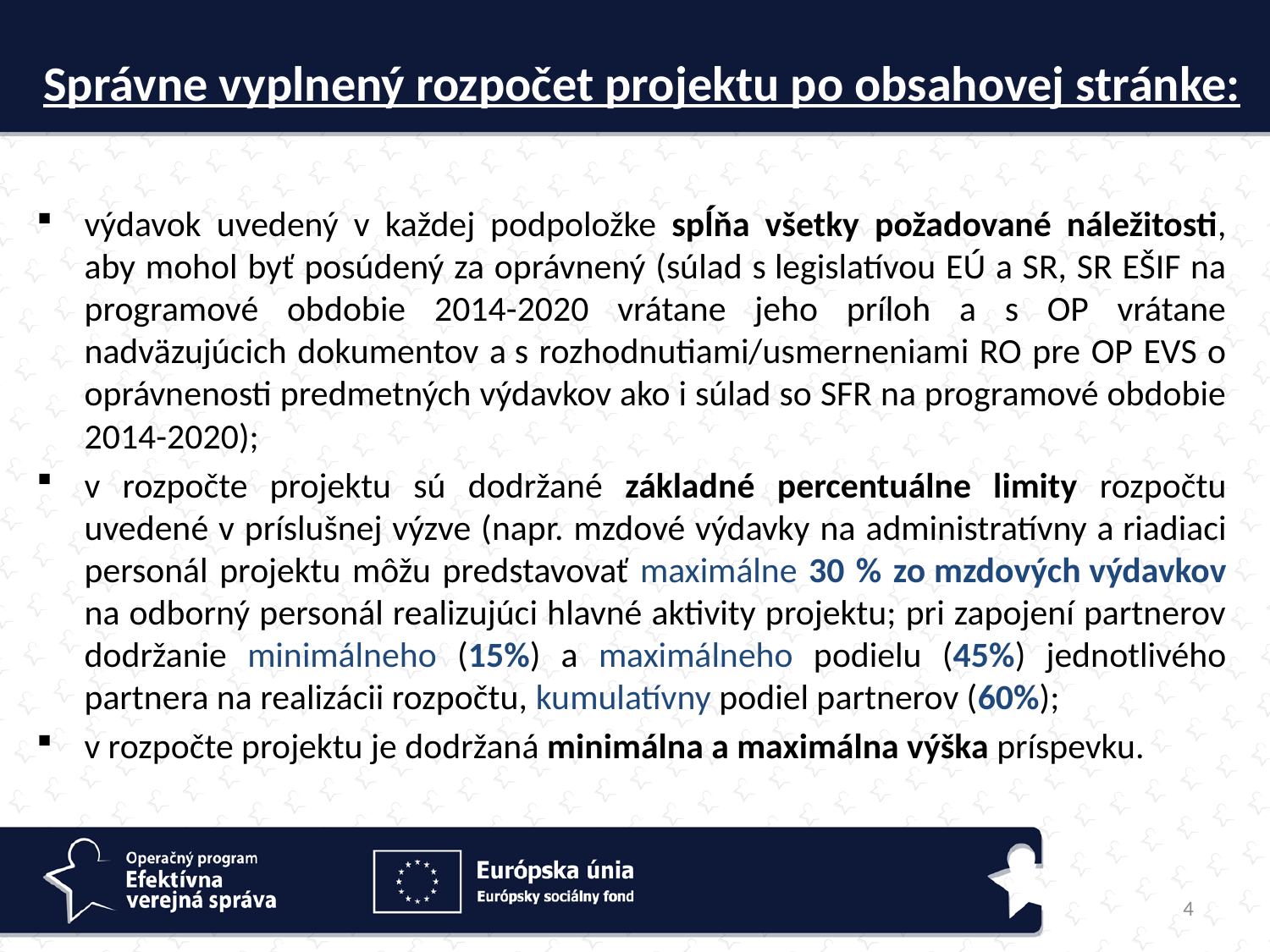

Správne vyplnený rozpočet projektu po obsahovej stránke:
výdavok uvedený v každej podpoložke spĺňa všetky požadované náležitosti, aby mohol byť posúdený za oprávnený (súlad s legislatívou EÚ a SR, SR EŠIF na programové obdobie 2014-2020 vrátane jeho príloh a s OP vrátane nadväzujúcich dokumentov a s rozhodnutiami/usmerneniami RO pre OP EVS o oprávnenosti predmetných výdavkov ako i súlad so SFR na programové obdobie 2014-2020);
v rozpočte projektu sú dodržané základné percentuálne limity rozpočtu uvedené v príslušnej výzve (napr. mzdové výdavky na administratívny a riadiaci personál projektu môžu predstavovať maximálne 30 % zo mzdových výdavkov na odborný personál realizujúci hlavné aktivity projektu; pri zapojení partnerov dodržanie minimálneho (15%) a maximálneho podielu (45%) jednotlivého partnera na realizácii rozpočtu, kumulatívny podiel partnerov (60%);
v rozpočte projektu je dodržaná minimálna a maximálna výška príspevku.

4